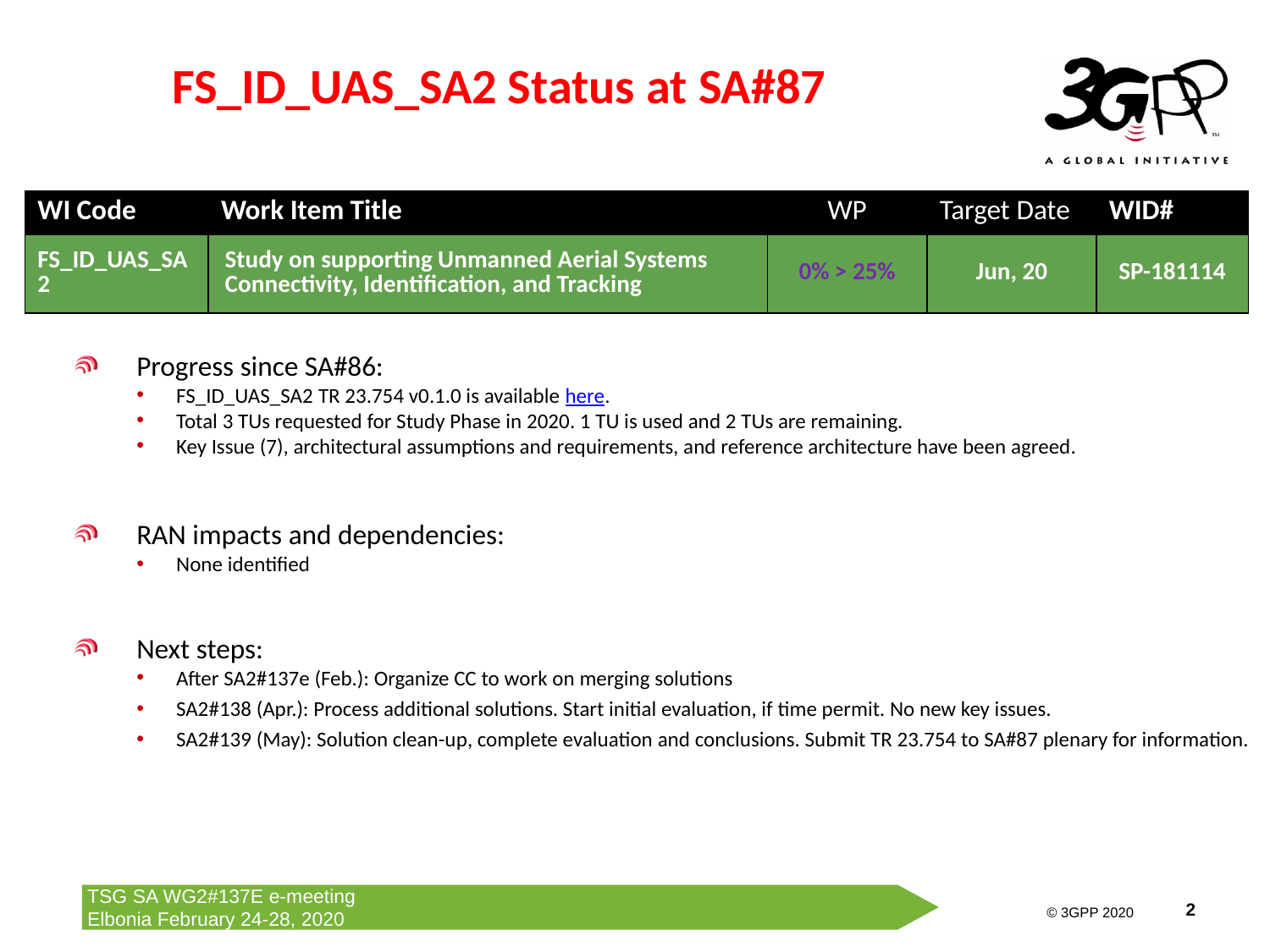

# FS_ID_UAS_SA2 Status at SA#87
| WI Code | Work Item Title | WP | Target Date | WID# |
| --- | --- | --- | --- | --- |
| FS\_ID\_UAS\_SA2 | Study on supporting Unmanned Aerial Systems Connectivity, Identification, and Tracking | 0% > 25% | Jun, 20 | SP-181114 |
Progress since SA#86:
FS_ID_UAS_SA2 TR 23.754 v0.1.0 is available here.
Total 3 TUs requested for Study Phase in 2020. 1 TU is used and 2 TUs are remaining.
Key Issue (7), architectural assumptions and requirements, and reference architecture have been agreed.

RAN impacts and dependencies:
None identified

Next steps:
After SA2#137e (Feb.): Organize CC to work on merging solutions
SA2#138 (Apr.): Process additional solutions. Start initial evaluation, if time permit. No new key issues.
SA2#139 (May): Solution clean-up, complete evaluation and conclusions. Submit TR 23.754 to SA#87 plenary for information.